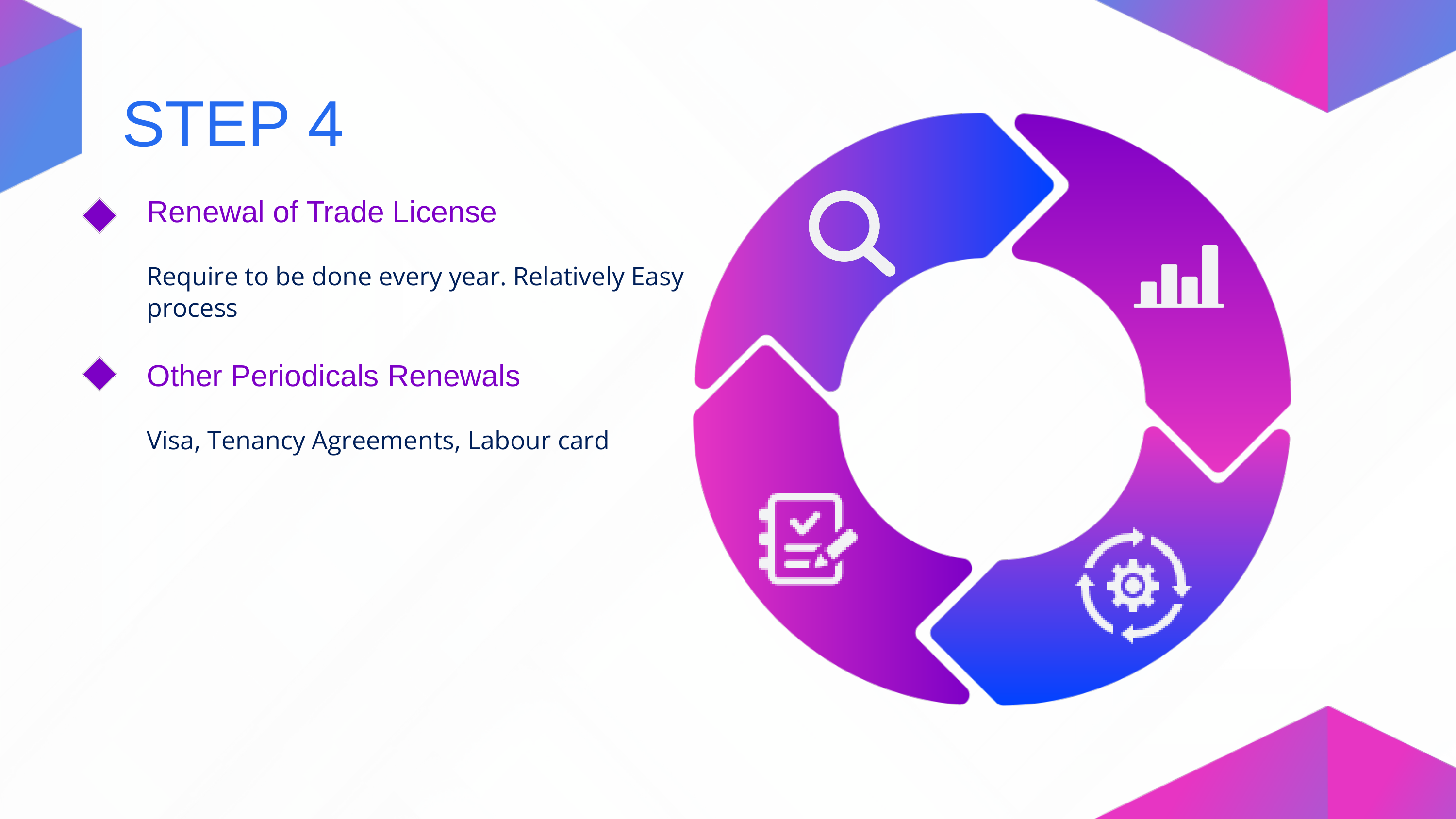

STEP 4

Renewal of Trade License

Require to be done every year. Relatively Easy process
Other Periodicals Renewals

Visa, Tenancy Agreements, Labour card